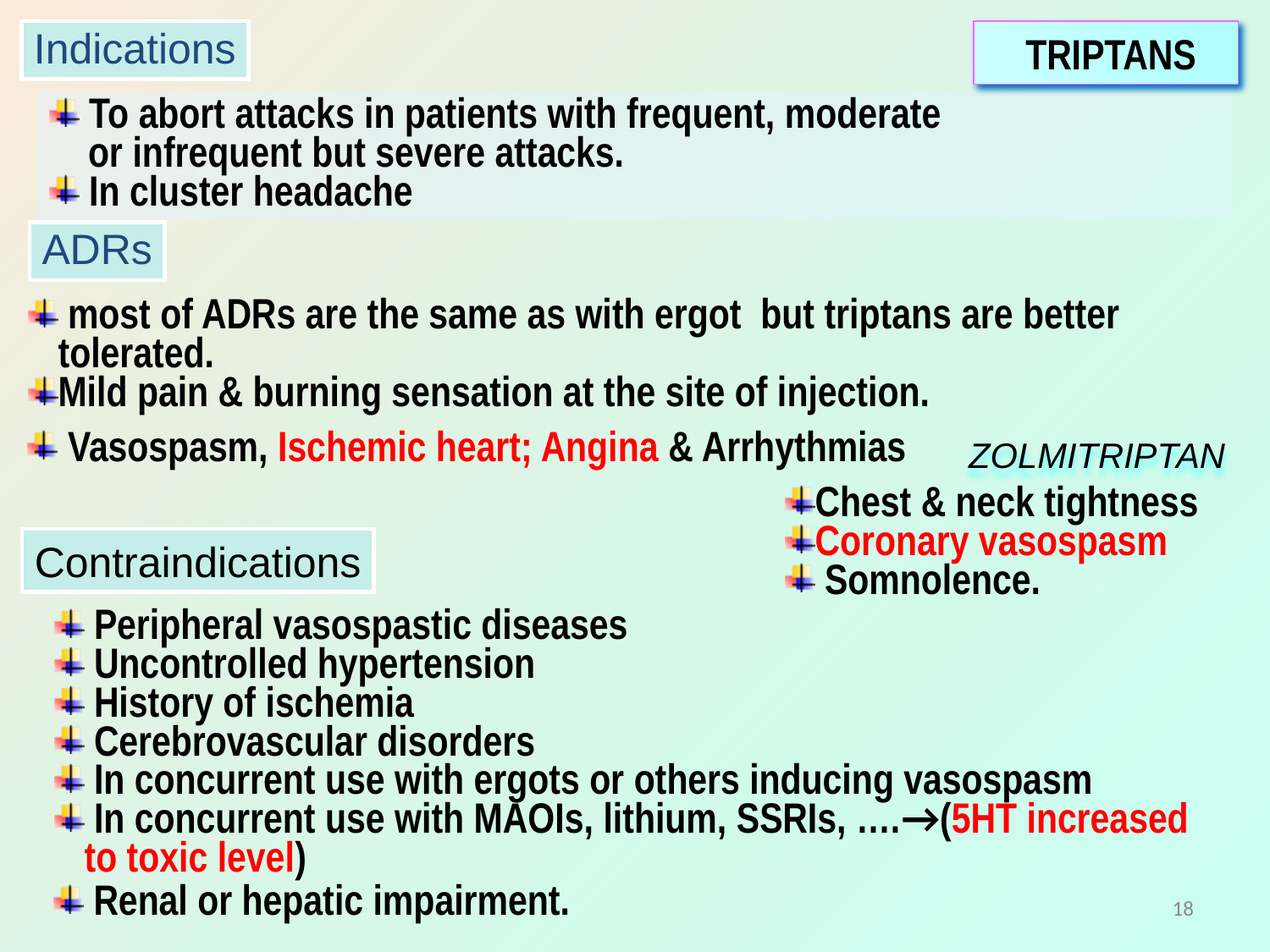

Indications
 TRIPTANS
 To abort attacks in patients with frequent, moderate
    or infrequent but severe attacks.
 In cluster headache
ADRs
 most of ADRs are the same as with ergot  but triptans are better tolerated.
Mild pain & burning sensation at the site of injection.
 Vasospasm, Ischemic heart; Angina & Arrhythmias
ZOLMITRIPTAN
Chest & neck tightness
Coronary vasospasm
 Somnolence.
Contraindications
 Peripheral vasospastic diseases
 Uncontrolled hypertension
 History of ischemia
 Cerebrovascular disorders
 In concurrent use with ergots or others inducing vasospasm
 In concurrent use with MAOIs, lithium, SSRIs, ….→(5HT increased to toxic level)

 Renal or hepatic impairment.
18